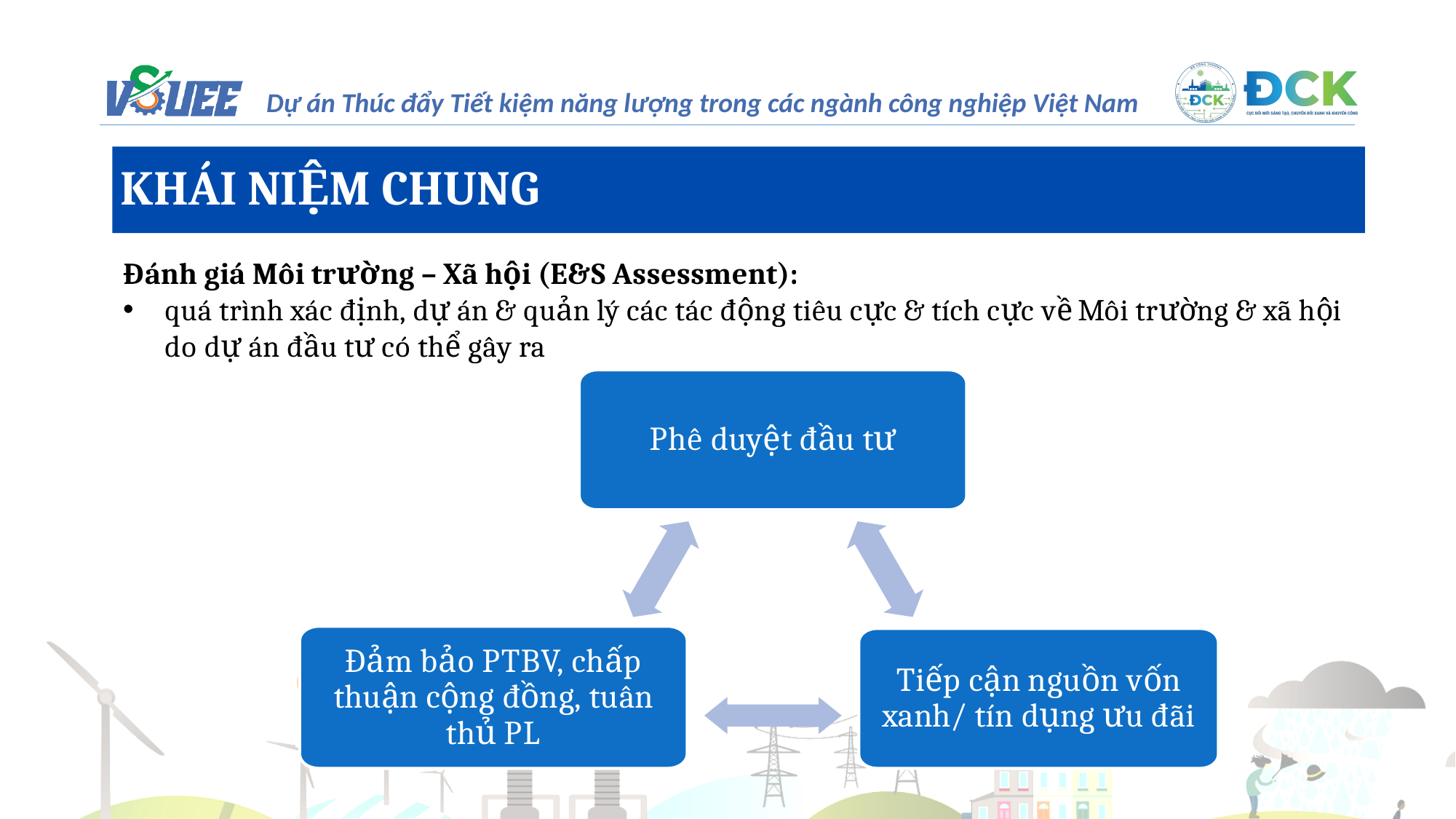

KHÁI NIỆM CHUNG
Đánh giá Môi trường – Xã hội (E&S Assessment):
quá trình xác định, dự án & quản lý các tác động tiêu cực & tích cực về Môi trường & xã hội do dự án đầu tư có thể gây ra
Phê duyệt đầu tư

Đảm bảo PTBV, chấp thuận cộng đồng, tuân thủ PL
Tiếp cận nguồn vốn xanh/ tín dụng ưu đãi